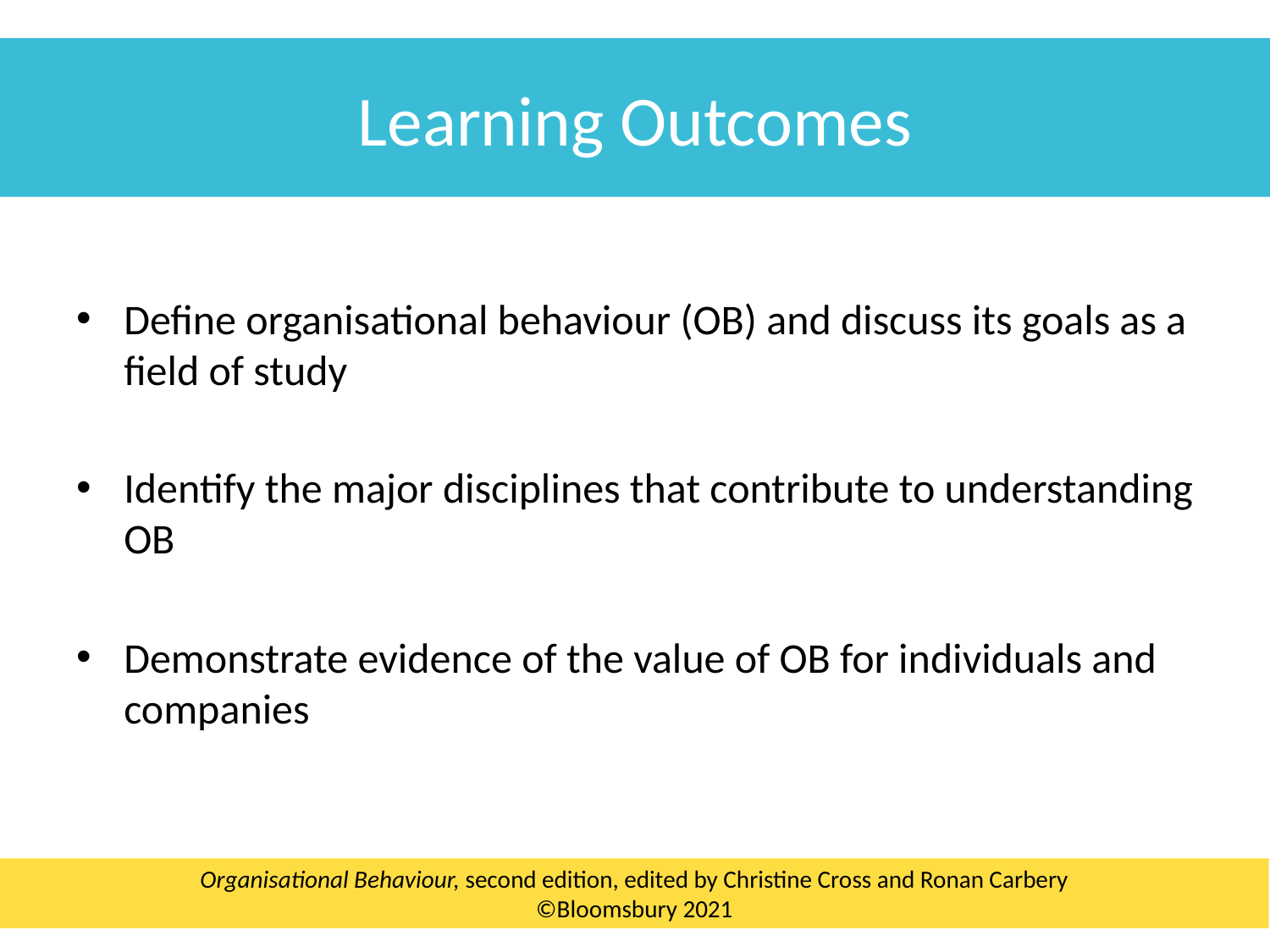

Learning Outcomes

Define organisational behaviour (OB) and discuss its goals as a field of study

Identify the major disciplines that contribute to understanding OB

Demonstrate evidence of the value of OB for individuals and companies